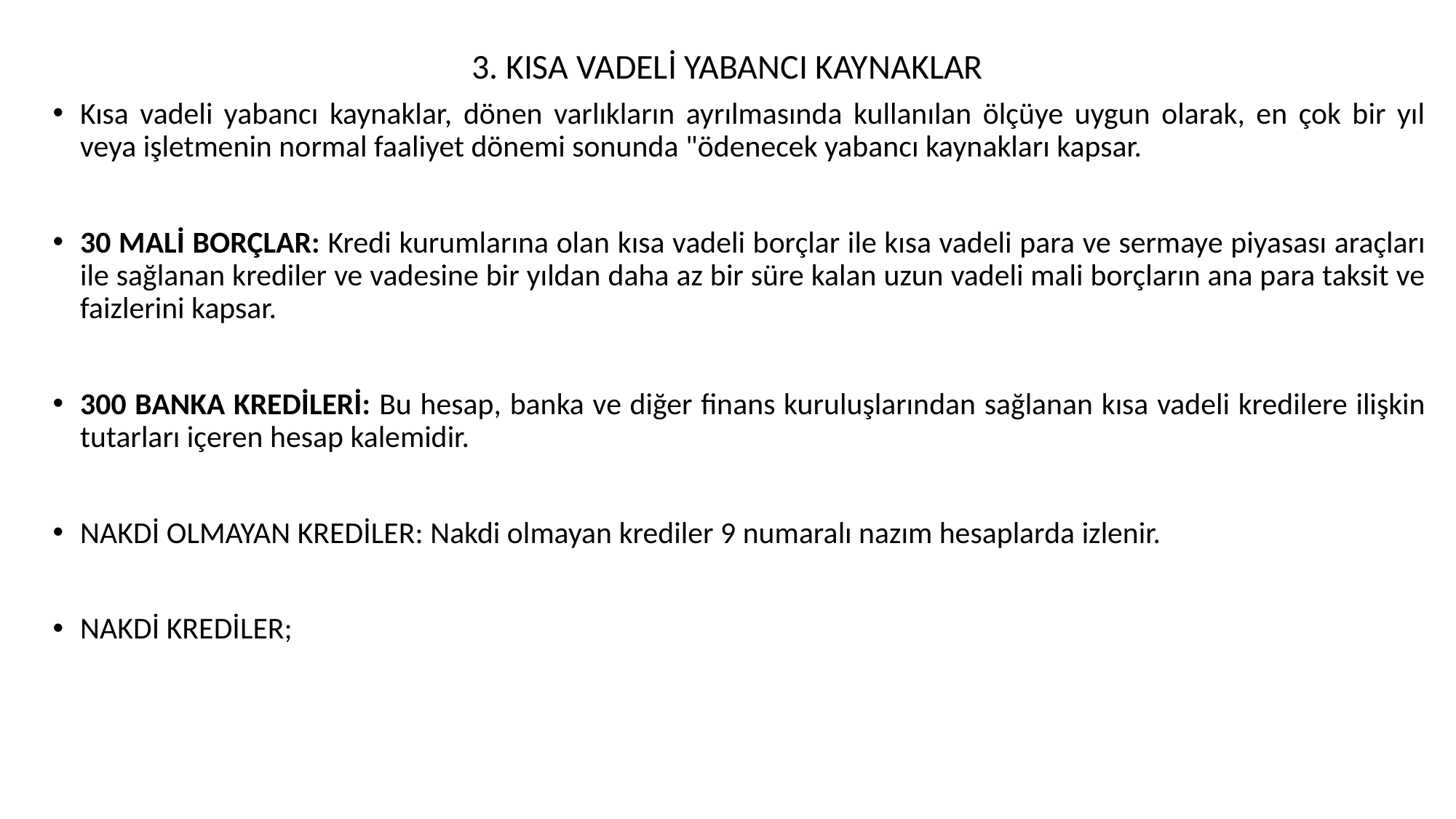

# 3. KISA VADELİ YABANCI KAYNAKLAR
Kısa vadeli yabancı kaynaklar, dönen varlıkların ayrılmasında kullanılan ölçüye uygun olarak, en çok bir yıl veya işletmenin normal faaliyet dönemi sonunda "ödenecek yabancı kaynakları kapsar.

30 MALİ BORÇLAR: Kredi kurumlarına olan kısa vadeli borçlar ile kısa vadeli para ve sermaye piyasası araçları ile sağlanan krediler ve vadesine bir yıldan daha az bir süre kalan uzun vadeli mali borçların ana para taksit ve faizlerini kapsar.

300 BANKA KREDİLERİ: Bu hesap, banka ve diğer finans kuruluşlarından sağlanan kısa vadeli kredilere ilişkin tutarları içeren hesap kalemidir.

NAKDİ OLMAYAN KREDİLER: Nakdi olmayan krediler 9 numaralı nazım hesaplarda izlenir.

NAKDİ KREDİLER;